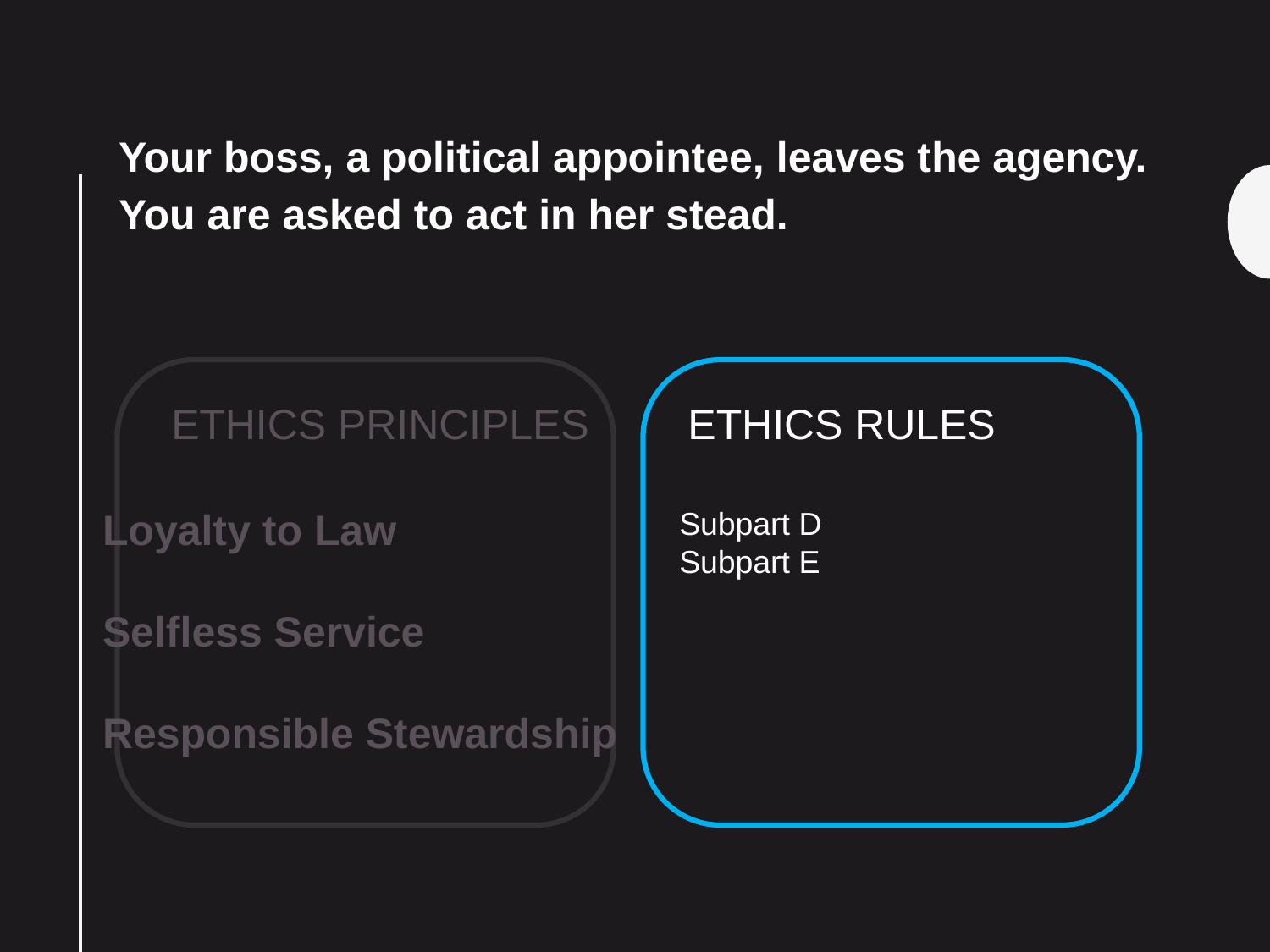

Your boss, a political appointee, leaves the agency.  You are asked to act in her stead.

ETHICS RULES
ETHICS PRINCIPLES
Subpart D
Subpart E

Loyalty to Law

Selfless Service

Responsible Stewardship